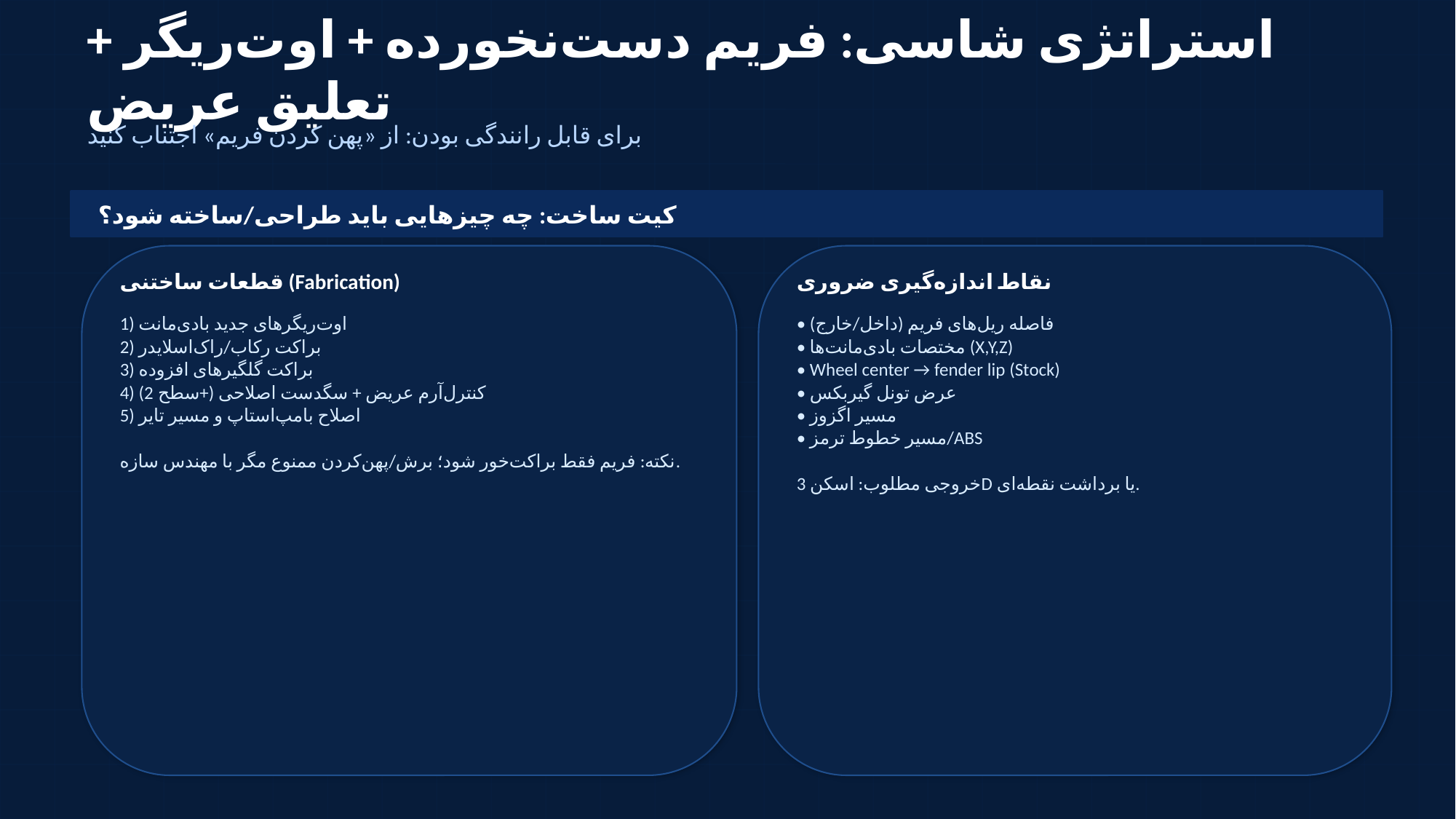

استراتژی شاسی: فریم دست‌نخورده + اوت‌ریگر + تعلیق عریض

برای قابل رانندگی بودن: از «پهن کردن فریم» اجتناب کنید

کیت ساخت: چه چیزهایی باید طراحی/ساخته شود؟

قطعات ساختنی (Fabrication)
نقاط اندازه‌گیری ضروری

1) اوت‌ریگرهای جدید بادی‌مانت
2) براکت رکاب/راک‌اسلایدر
3) براکت گلگیرهای افزوده
4) (سطح 2+) کنترل‌آرم عریض + سگدست اصلاحی
5) اصلاح بامپ‌استاپ و مسیر تایر

نکته: فریم فقط براکت‌خور شود؛ برش/پهن‌کردن ممنوع مگر با مهندس سازه.
• فاصله ریل‌های فریم (داخل/خارج)
• مختصات بادی‌مانت‌ها (X,Y,Z)
• Wheel center → fender lip (Stock)
• عرض تونل گیربکس
• مسیر اگزوز
• مسیر خطوط ترمز/ABS

خروجی مطلوب: اسکن 3D یا برداشت نقطه‌ای.